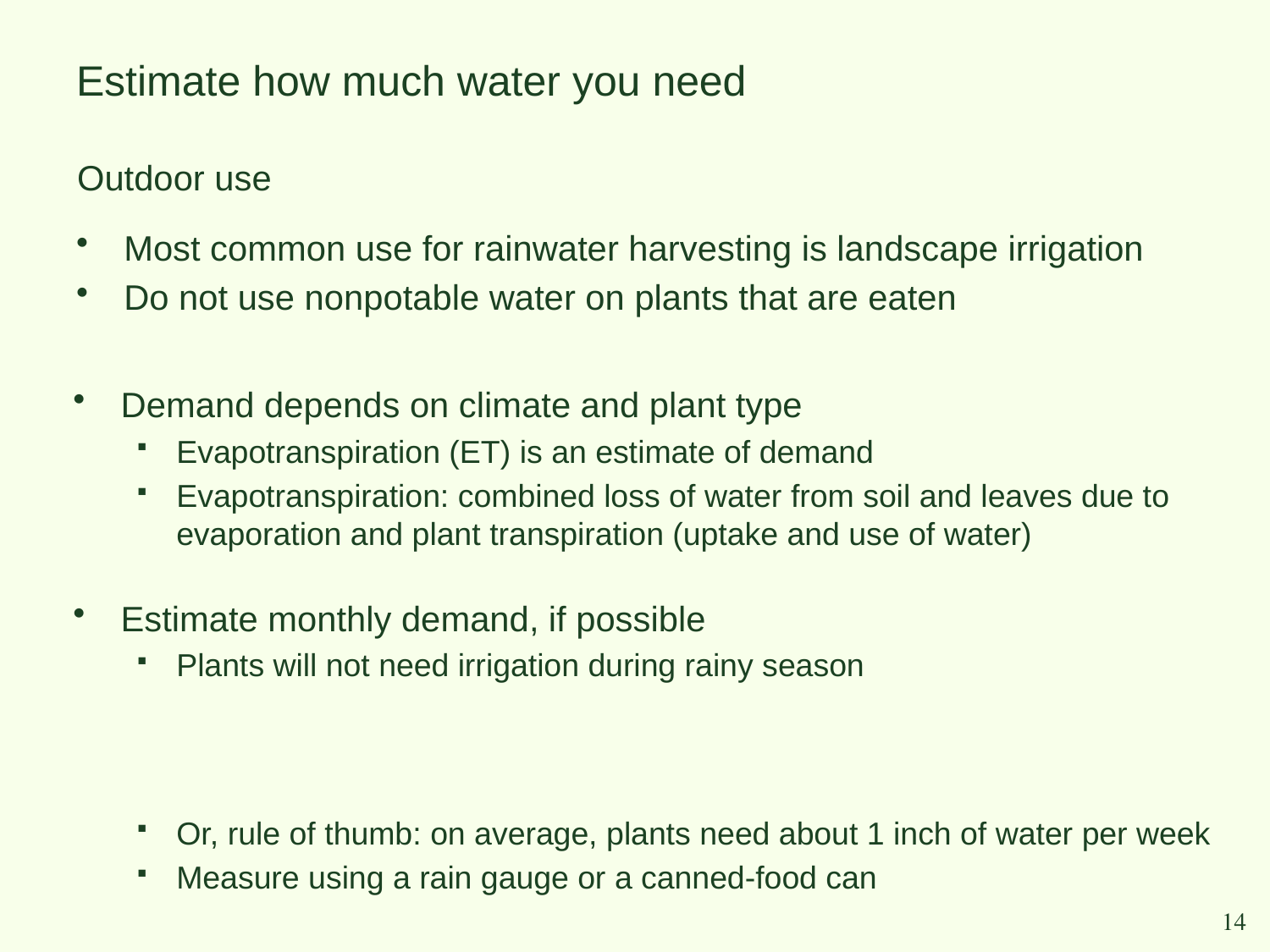

# Estimate how much water you need
Outdoor use
Most common use for rainwater harvesting is landscape irrigation
Do not use nonpotable water on plants that are eaten
Demand depends on climate and plant type
Evapotranspiration (ET) is an estimate of demand
Evapotranspiration: combined loss of water from soil and leaves due to evaporation and plant transpiration (uptake and use of water)

Estimate monthly demand, if possible
Plants will not need irrigation during rainy season
Or, rule of thumb: on average, plants need about 1 inch of water per week
Measure using a rain gauge or a canned-food can
14